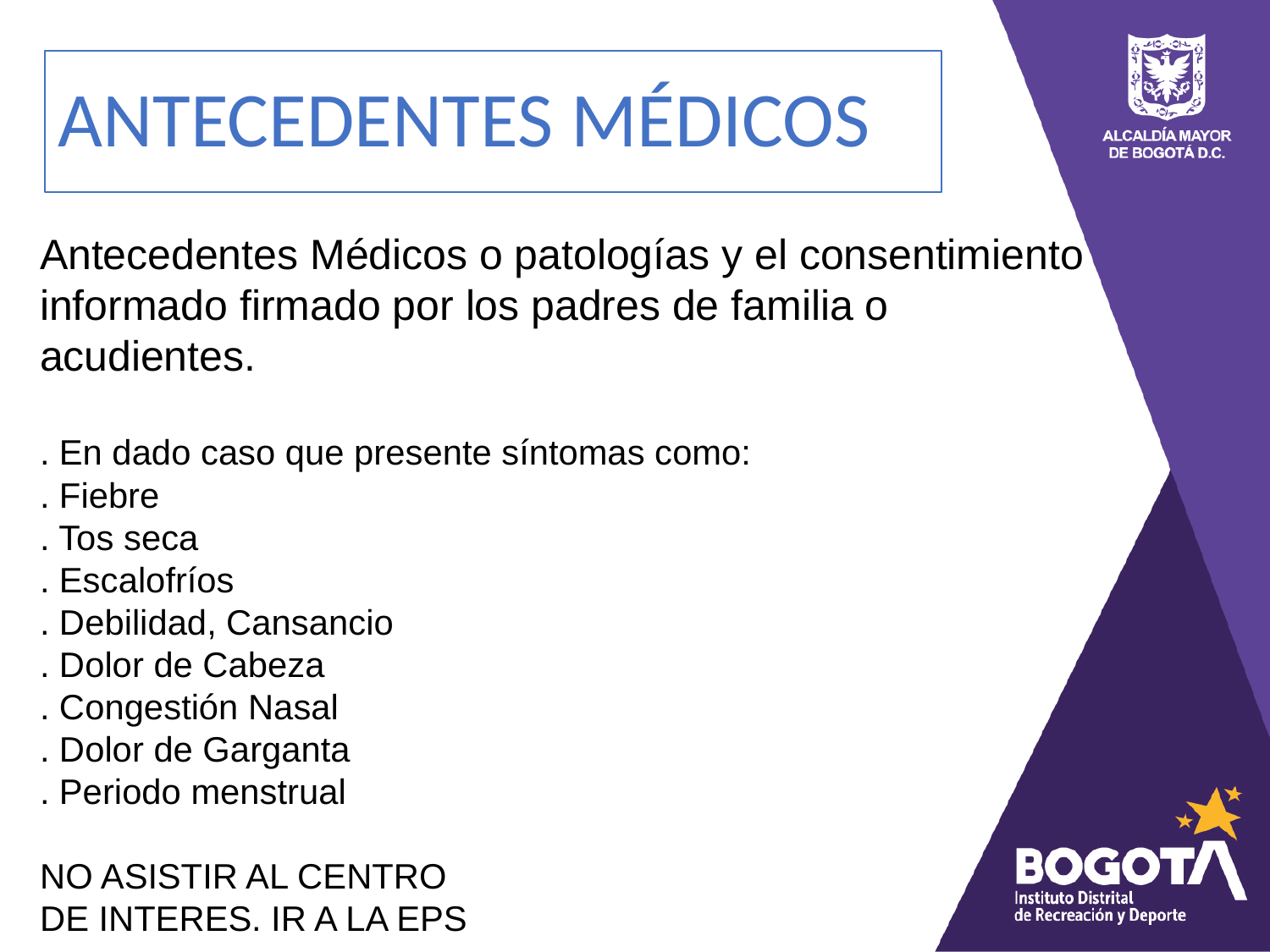

# ANTECEDENTES MÉDICOS

Antecedentes Médicos o patologías y el consentimiento informado firmado por los padres de familia o acudientes.

. En dado caso que presente síntomas como:
. Fiebre
. Tos seca
. Escalofríos
. Debilidad, Cansancio
. Dolor de Cabeza
. Congestión Nasal
. Dolor de Garganta
. Periodo menstrual

NO ASISTIR AL CENTRO
DE INTERES. IR A LA EPS